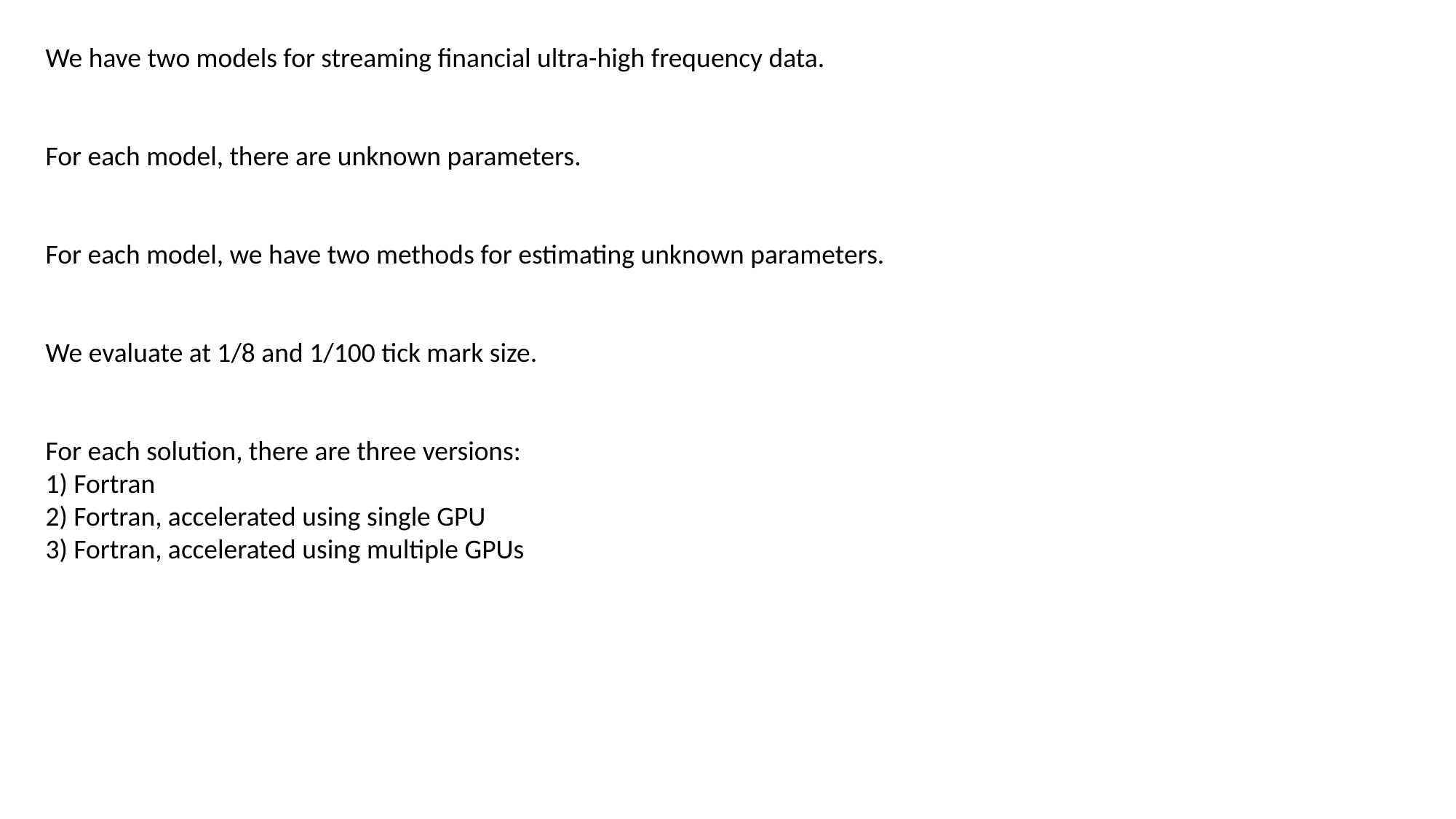

We have two models for streaming financial ultra-high frequency data.

For each model, there are unknown parameters.

For each model, we have two methods for estimating unknown parameters.

We evaluate at 1/8 and 1/100 tick mark size.

For each solution, there are three versions:
1) Fortran
2) Fortran, accelerated using single GPU
3) Fortran, accelerated using multiple GPUs